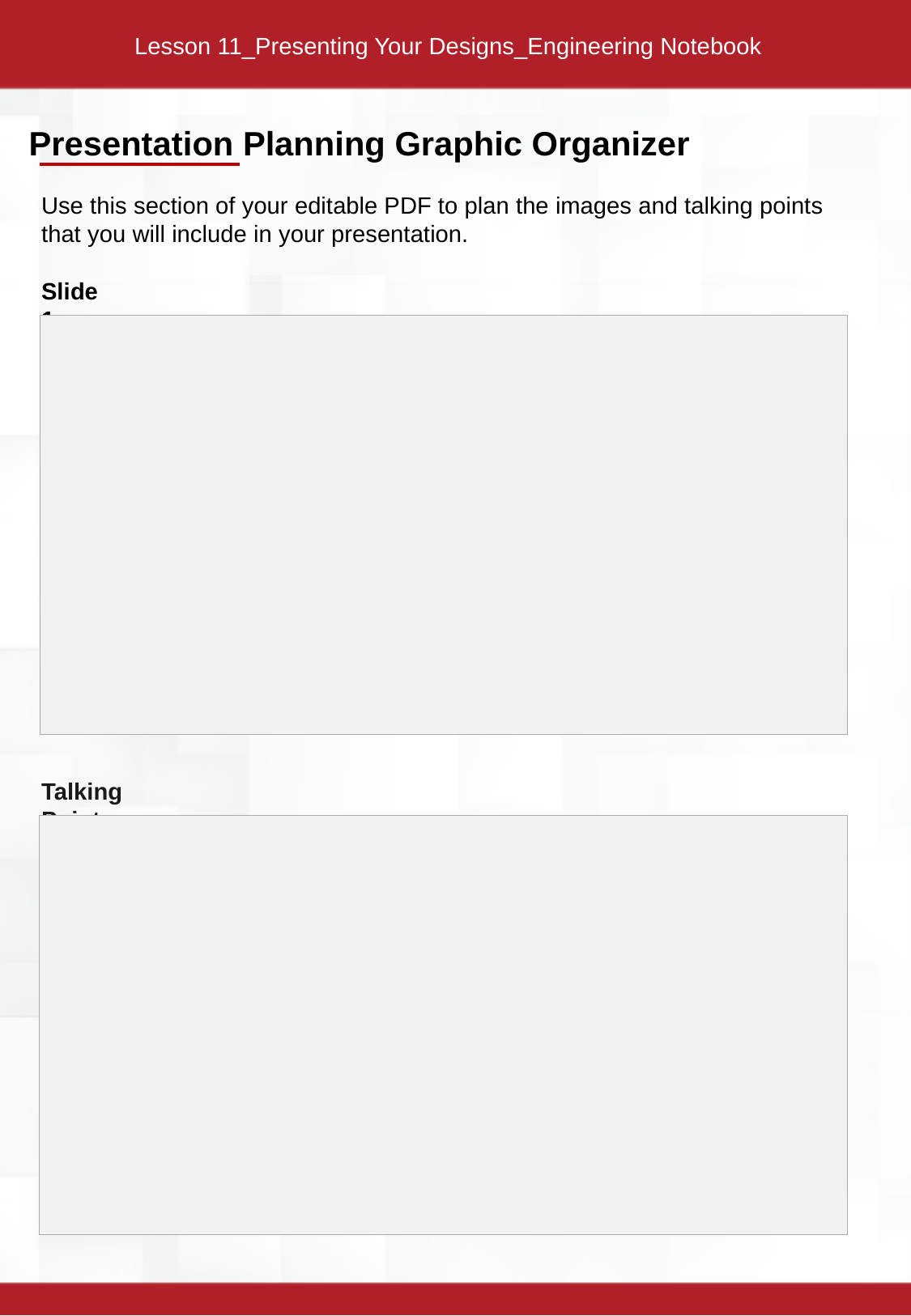

Lesson 11_Presenting Your Designs_Engineering Notebook
Presentation Planning Graphic Organizer
Use this section of your editable PDF to plan the images and talking points that you will include in your presentation.
Slide 1

Talking Points